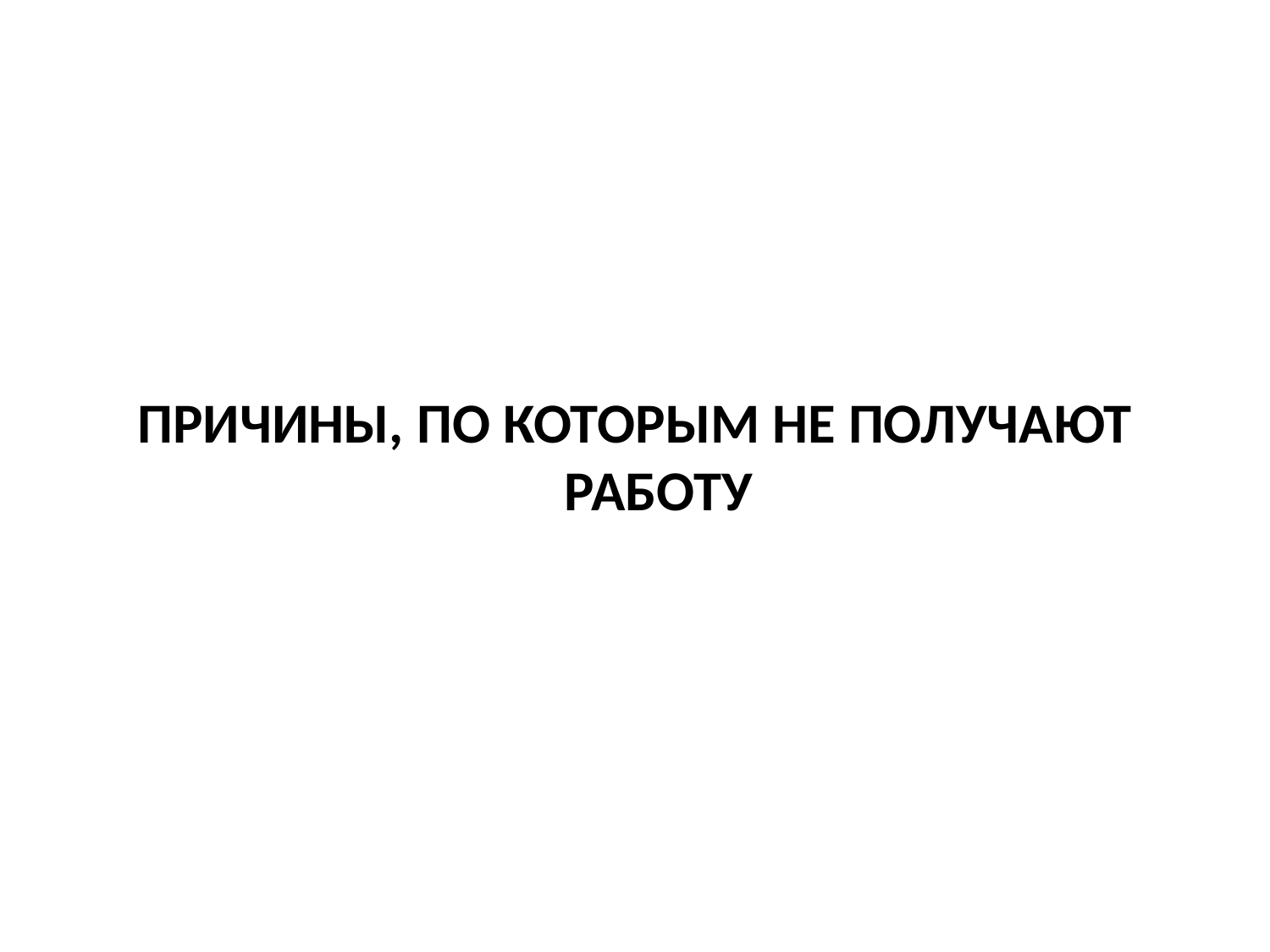

#

ПРИЧИНЫ, ПО КОТОРЫМ НЕ ПОЛУЧАЮТ РАБОТУ